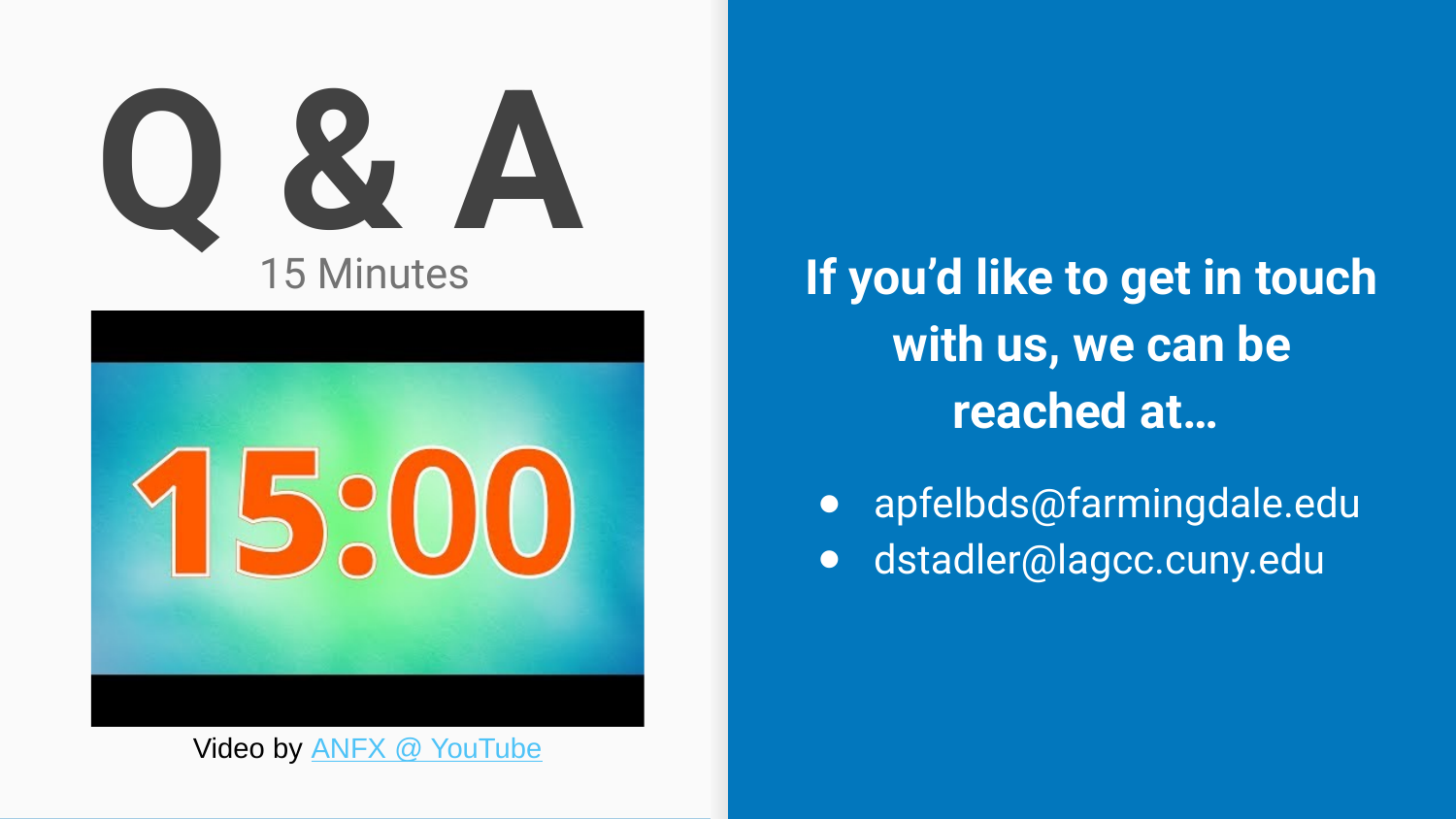

# Q & A
If you’d like to get in touch with us, we can be reached at…
apfelbds@farmingdale.edu
dstadler@lagcc.cuny.edu
15 Minutes

Video by ANFX @ YouTube